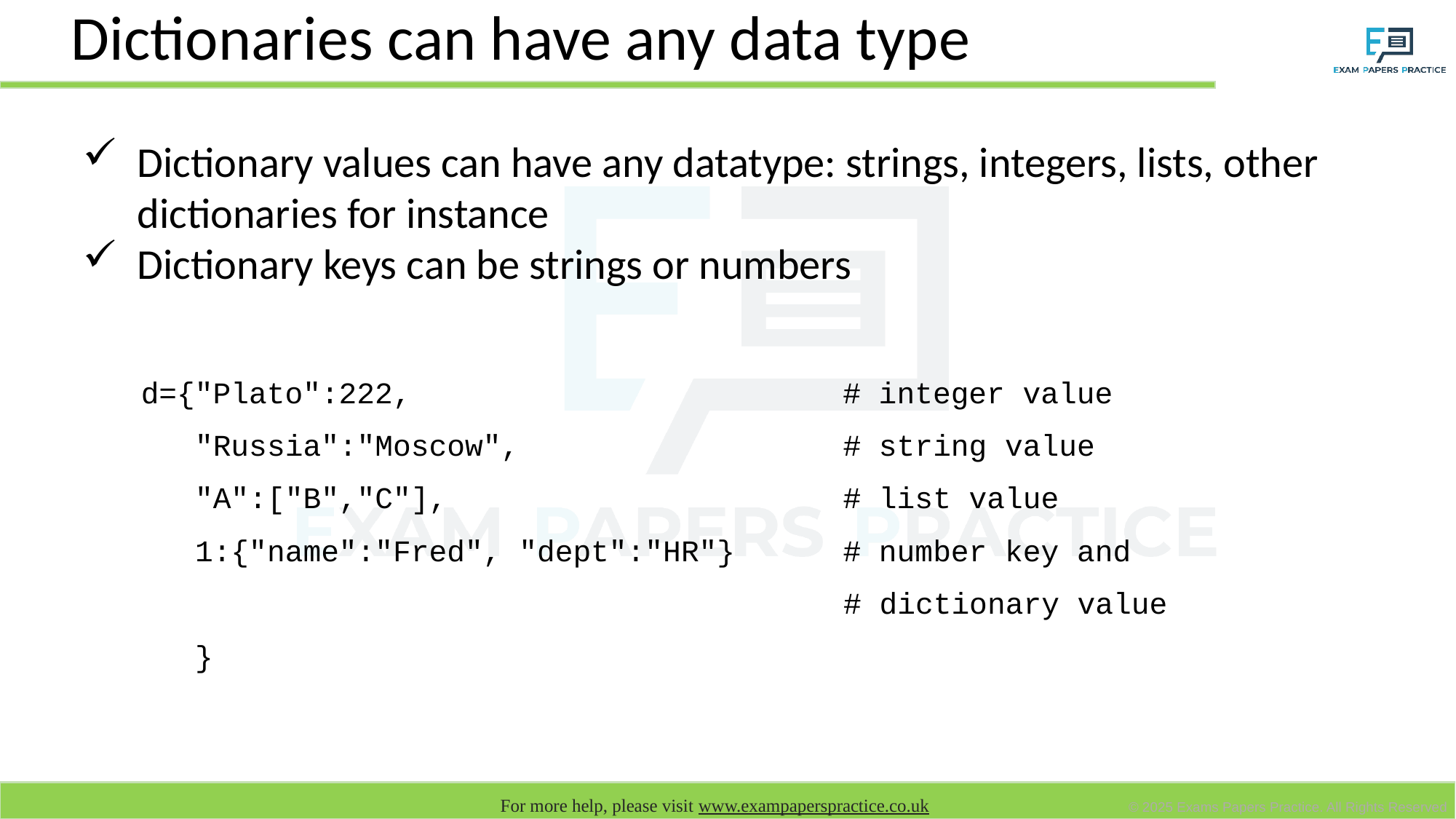

# Dictionaries can have any data type
Dictionary values can have any datatype: strings, integers, lists, other dictionaries for instance
Dictionary keys can be strings or numbers
d={"Plato":222,                        # integer value
   "Russia":"Moscow",                  # string value
   "A":["B","C"],                      # list value
   1:{"name":"Fred", "dept":"HR"}      # number key and
                                       # dictionary value
   }